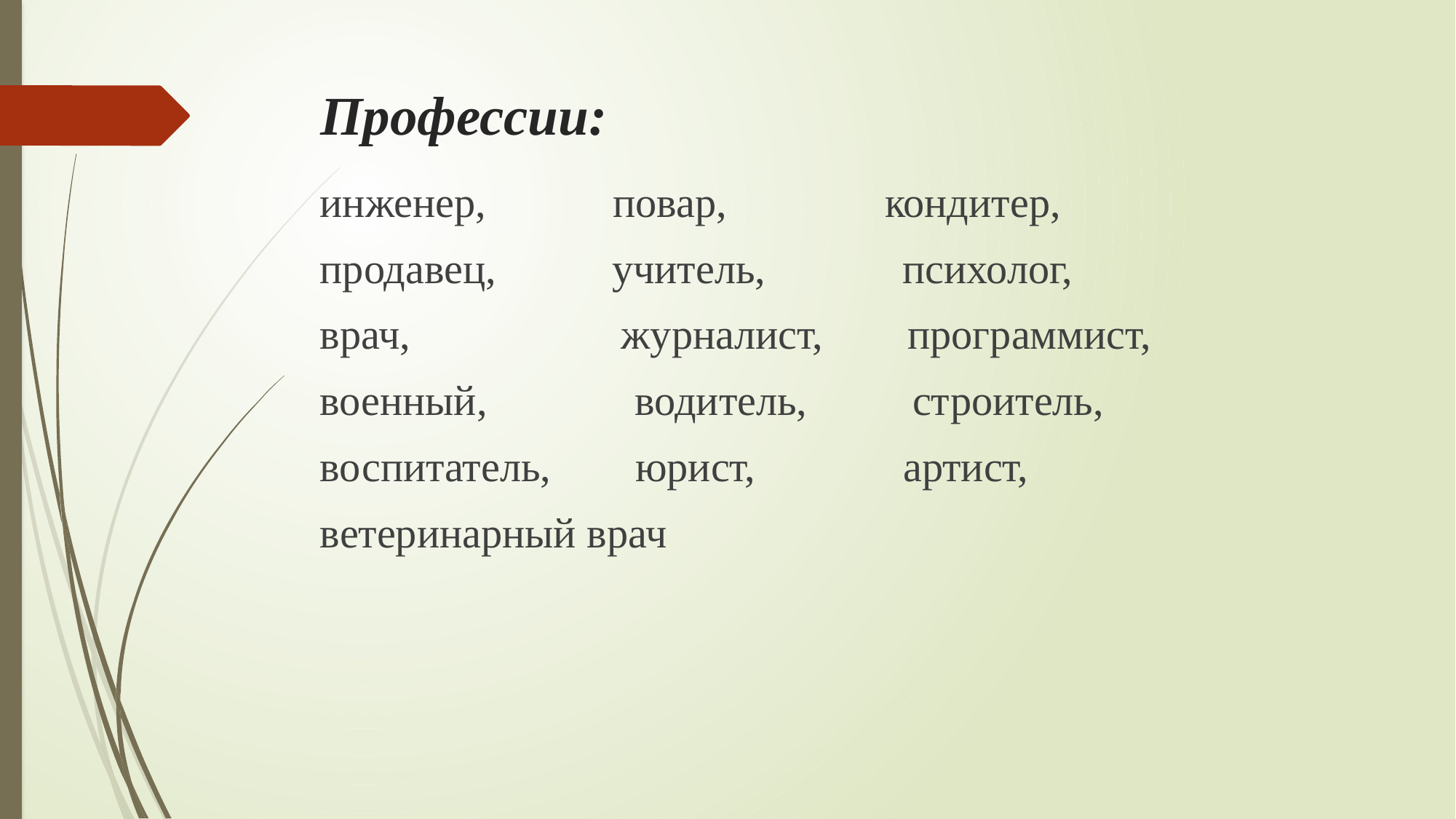

# Профессии:
инженер,            повар,               кондитер,
продавец,           учитель,             психолог,
врач,                    журналист,        программист,
военный,              водитель,          строитель,
воспитатель,        юрист,              артист,
ветеринарный врач